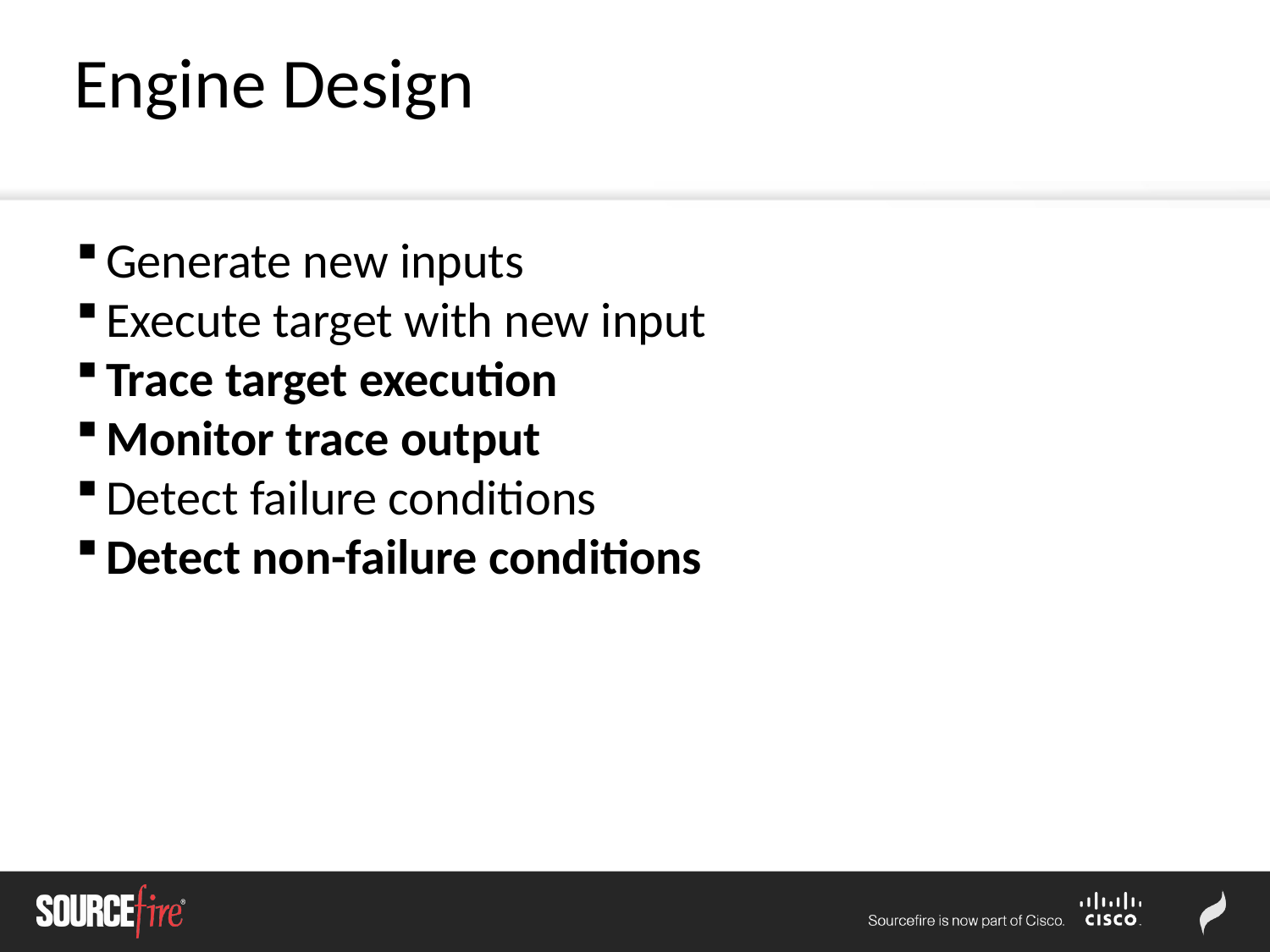

Engine Design
Generate new inputs
Execute target with new input
Trace target execution
Monitor trace output
Detect failure conditions
Detect non-failure conditions